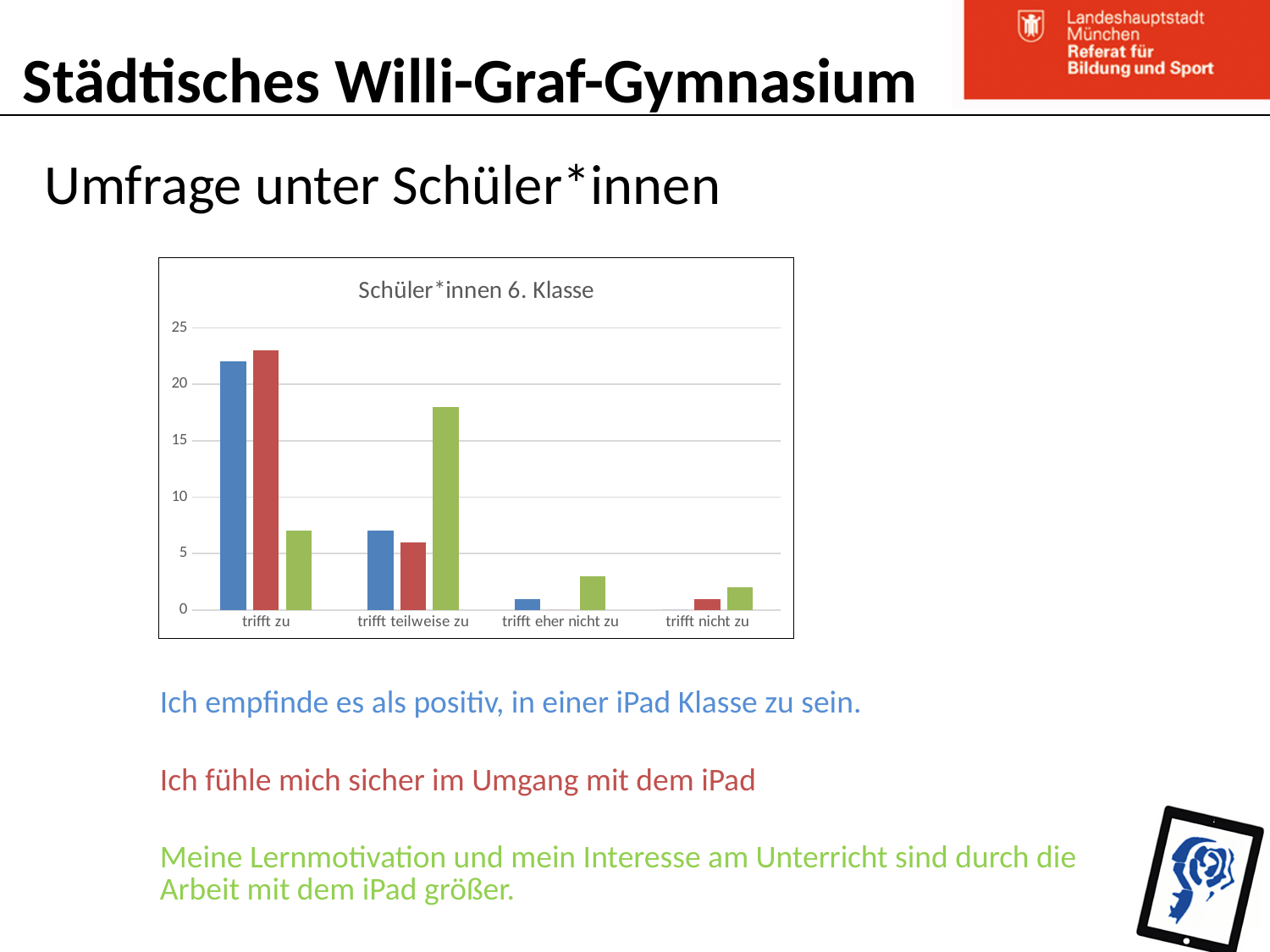

Umfrage unter Schüler*innen

### Chart: Schüler*innen 6. Klasse

| Category | 1. Ich empfinde es als positiv, in einer iPad Klasse zu sein. | 4. Ich fühle mich sicher im Umgang mit dem iPad  | 5. Meine Lernmotivation und mein Interesse am Unterricht sind durch die Arbeit mit dem iPad größer.  |
|---|---|---|---|
| trifft zu | 22.0 | 23.0 | 7.0 |
| trifft teilweise zu | 7.0 | 6.0 | 18.0 |
| trifft eher nicht zu | 1.0 | 0.0 | 3.0 |
| trifft nicht zu | 0.0 | 1.0 | 2.0 |
| Ich empfinde es als positiv, in einer iPad Klasse zu sein. |
| --- |
| Ich fühle mich sicher im Umgang mit dem iPad |
| Meine Lernmotivation und mein Interesse am Unterricht sind durch die Arbeit mit dem iPad größer. |